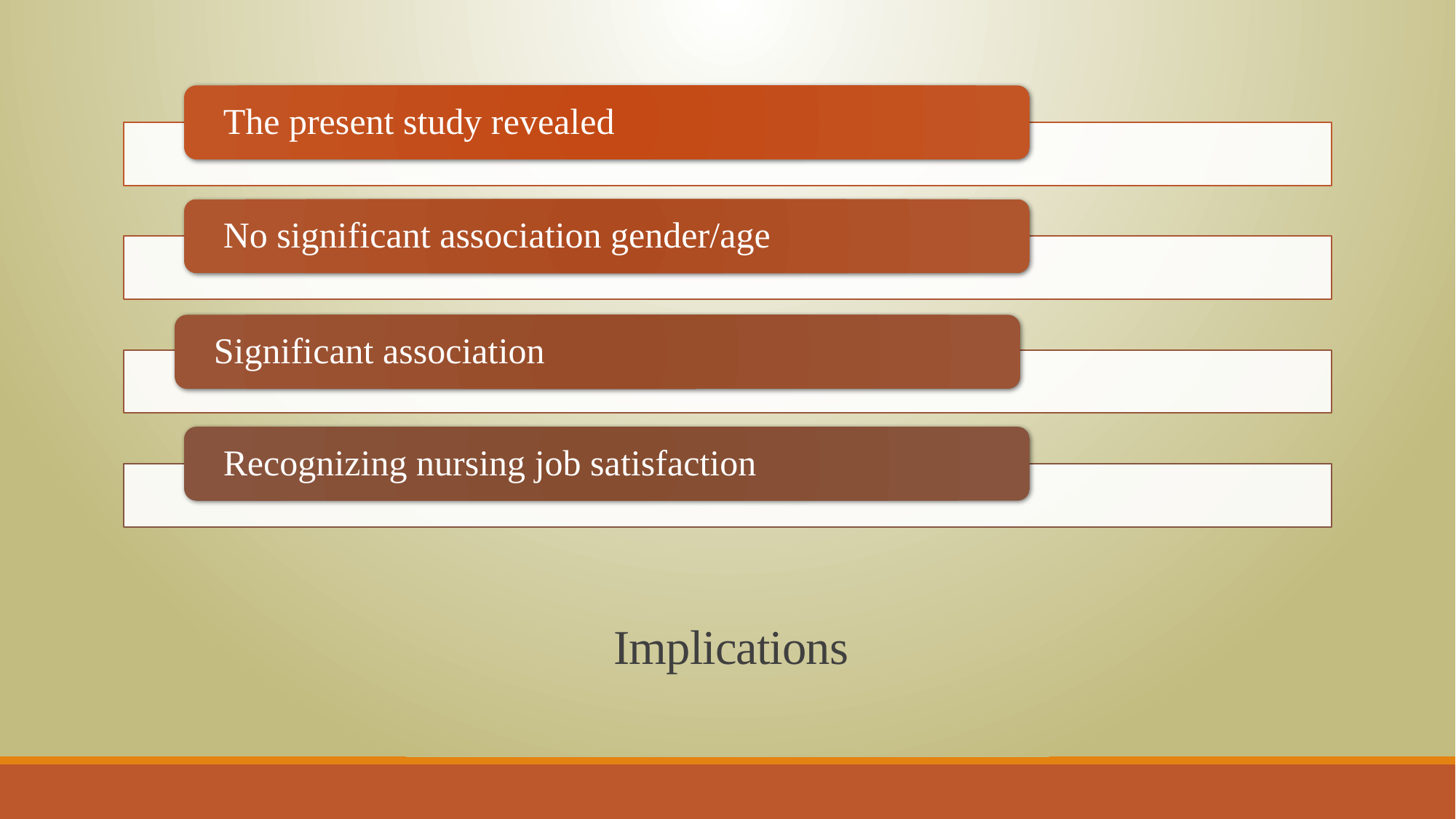

/
The present study revealed
No significant association gender/age
Significant association
Recognizing nursing job satisfaction
# Implications